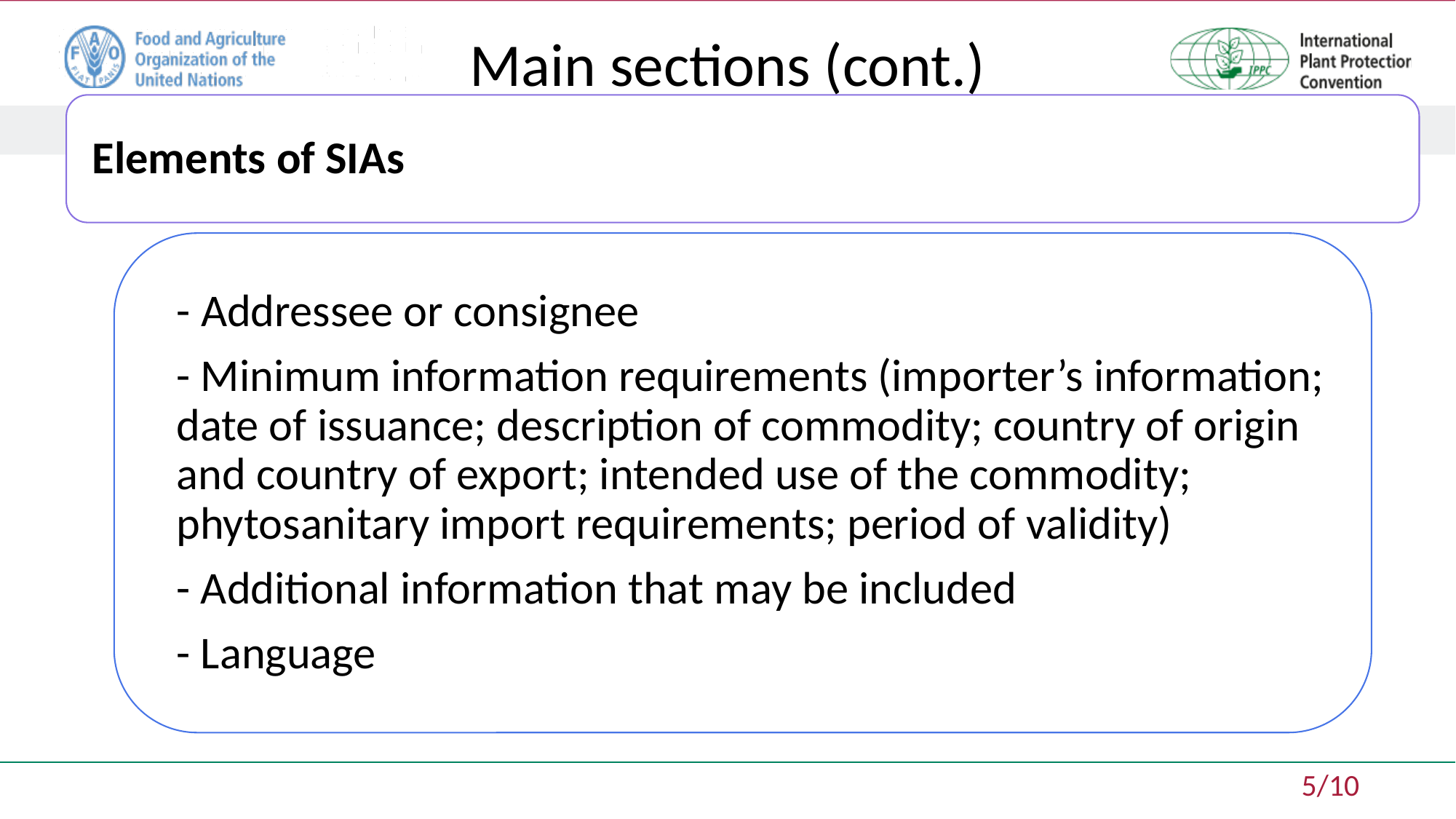

Main sections (cont.)
Elements of SIAs
- Addressee or consignee
- Minimum information requirements (importer’s information; date of issuance; description of commodity; country of origin and country of export; intended use of the commodity; phytosanitary import requirements; period of validity)
- Additional information that may be included
- Language